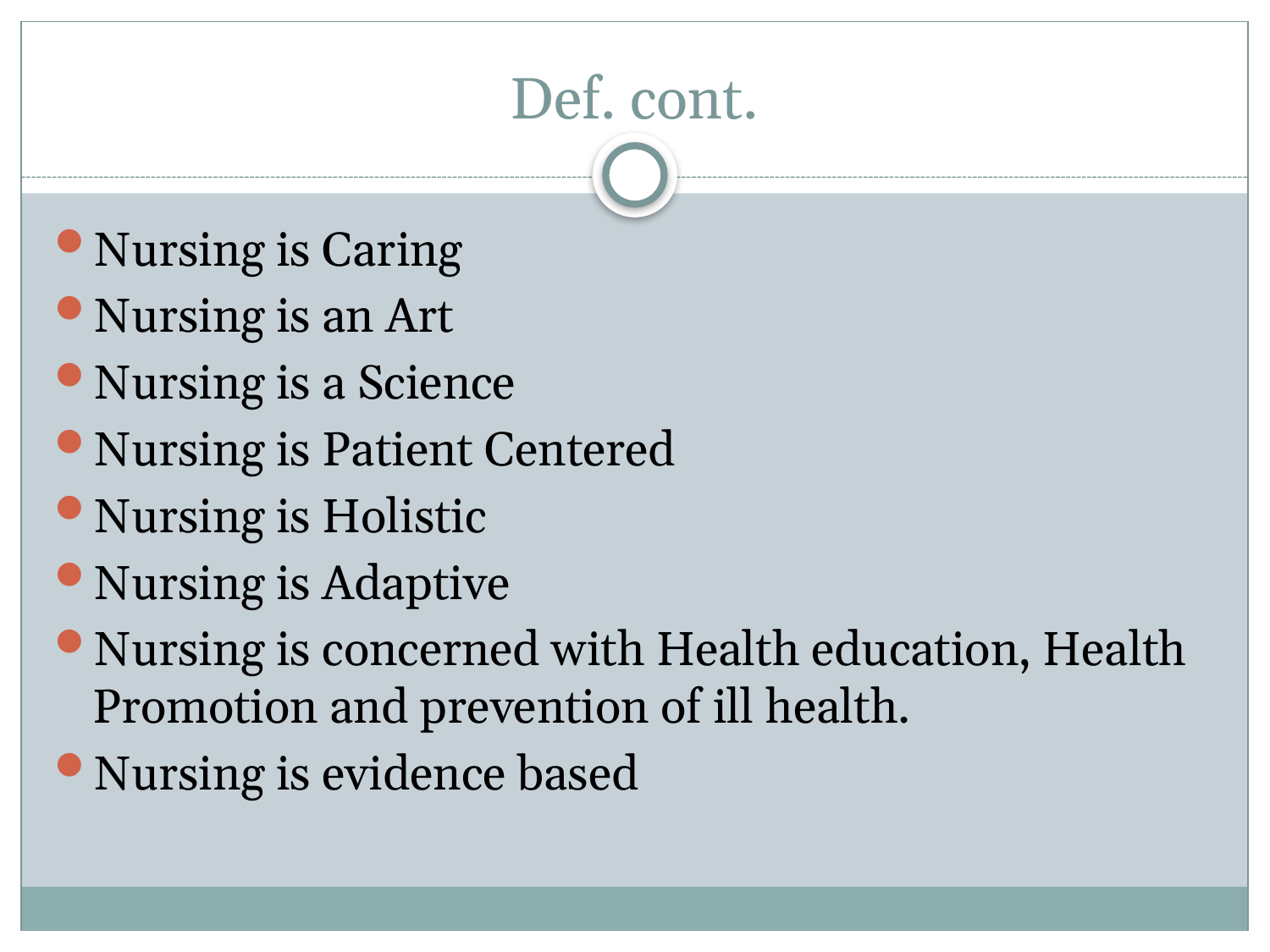

# Def. cont.
Nursing is Caring
Nursing is an Art
Nursing is a Science
Nursing is Patient Centered
Nursing is Holistic
Nursing is Adaptive
Nursing is concerned with Health education, Health Promotion and prevention of ill health.
Nursing is evidence based